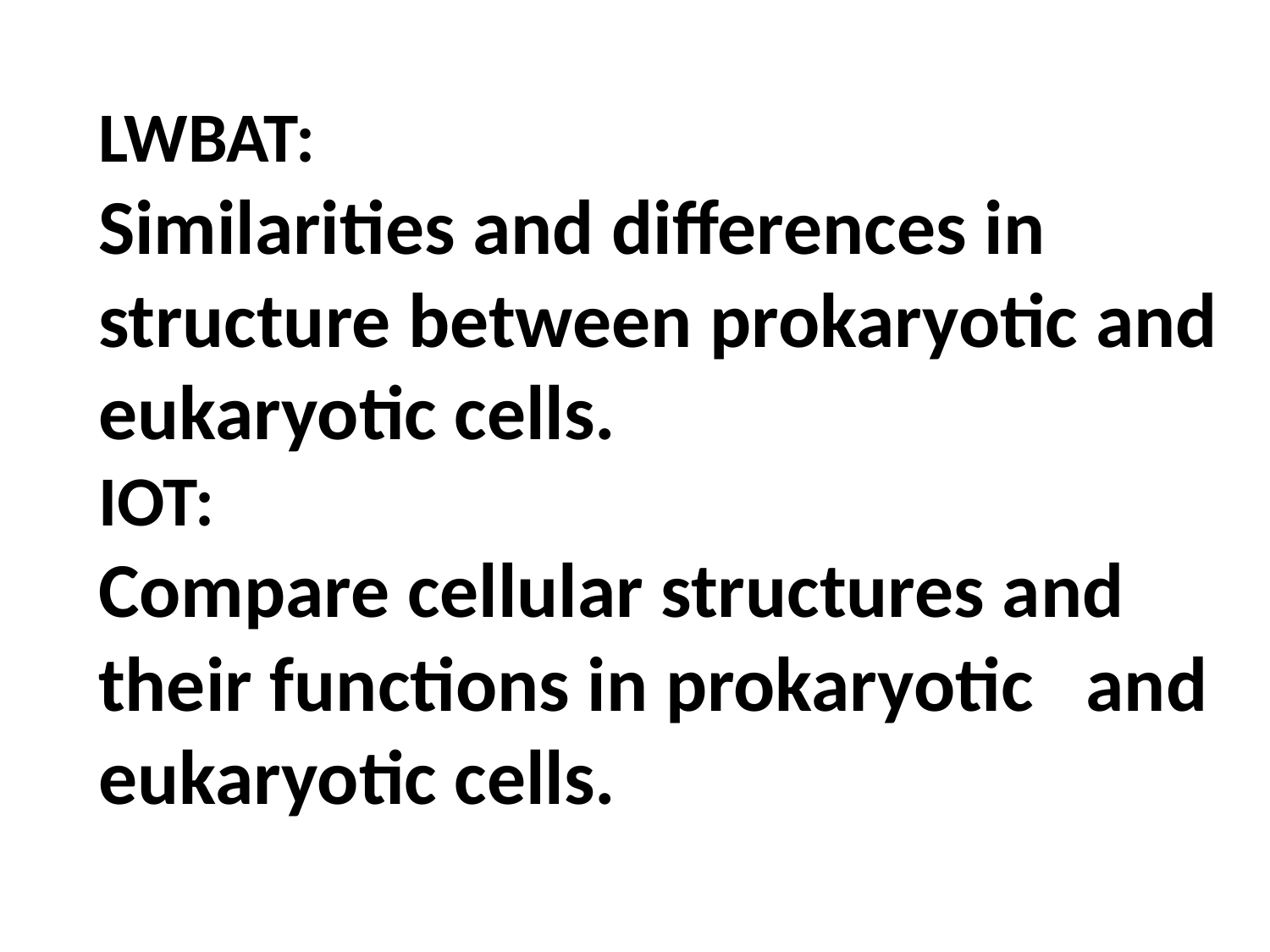

LWBAT:
Similarities and differences in structure between prokaryotic and eukaryotic cells.
IOT:
Compare cellular structures and their functions in prokaryotic   and eukaryotic cells.